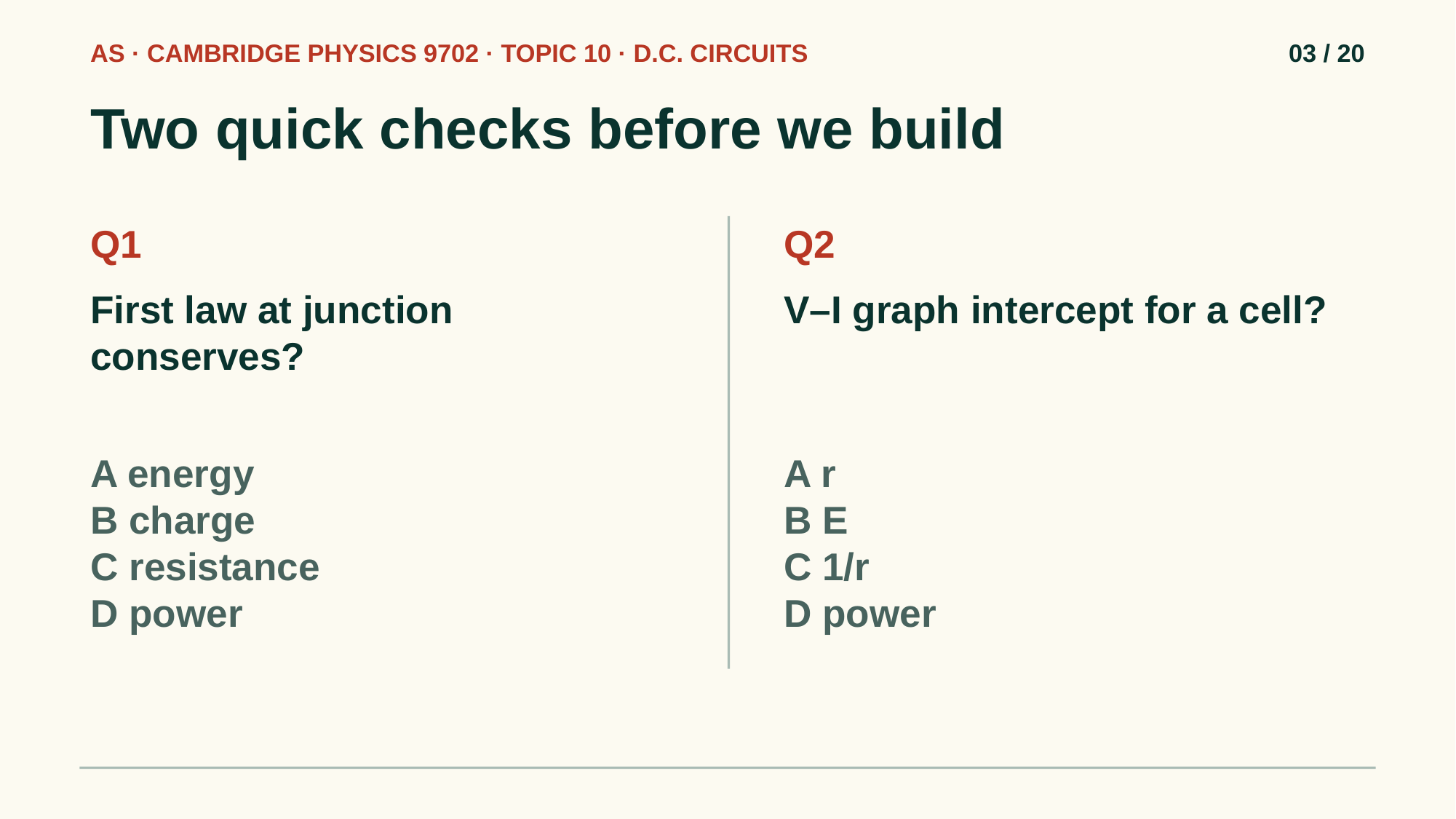

AS · CAMBRIDGE PHYSICS 9702 · TOPIC 10 · D.C. CIRCUITS
03 / 20
Two quick checks before we build
Q1
Q2

First law at junction conserves?
V–I graph intercept for a cell?
A energy
B charge
C resistance
D power
A r
B E
C 1/r
D power